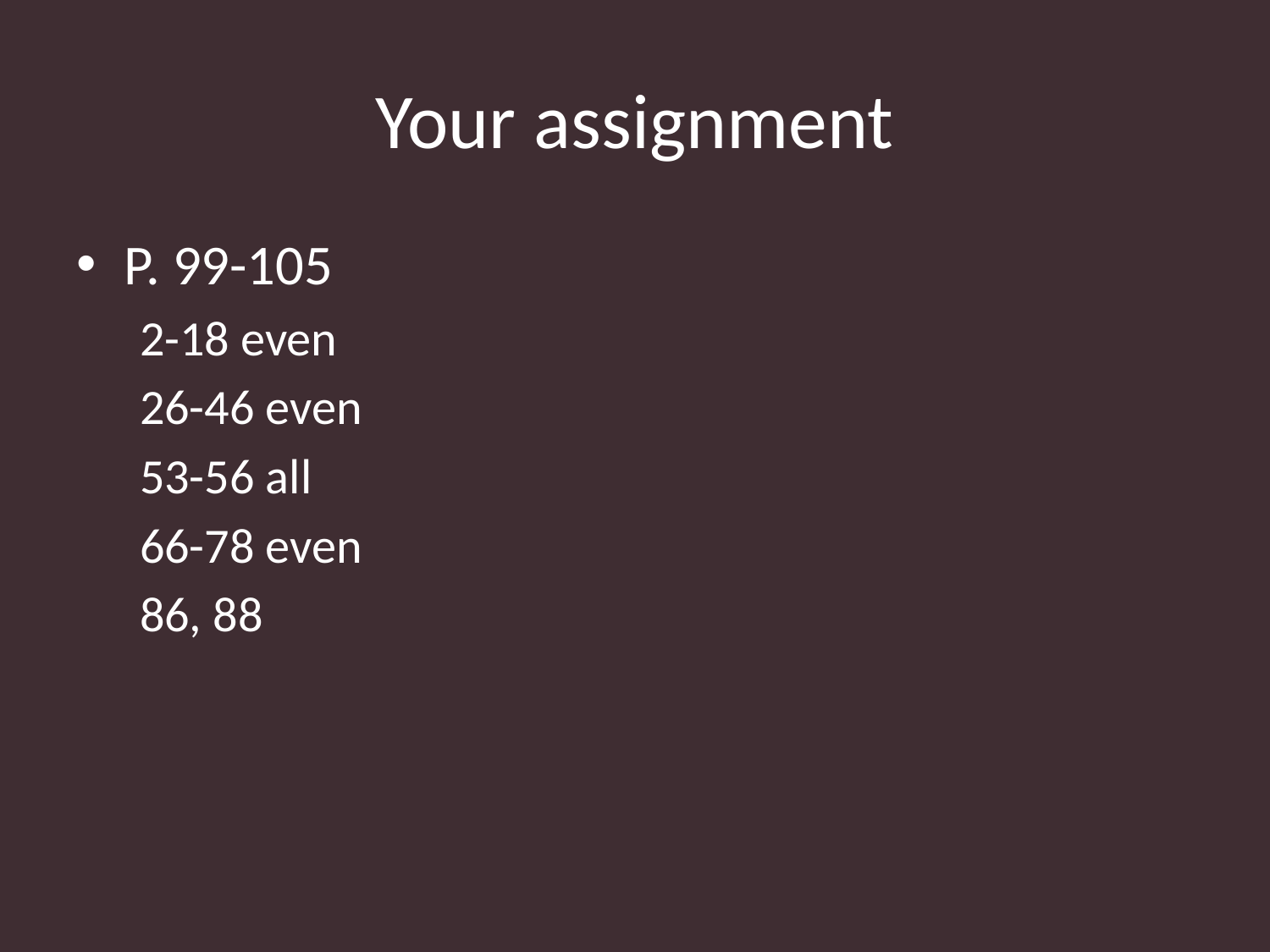

# Your assignment
P. 99-105
2-18 even
26-46 even
53-56 all
66-78 even
86, 88